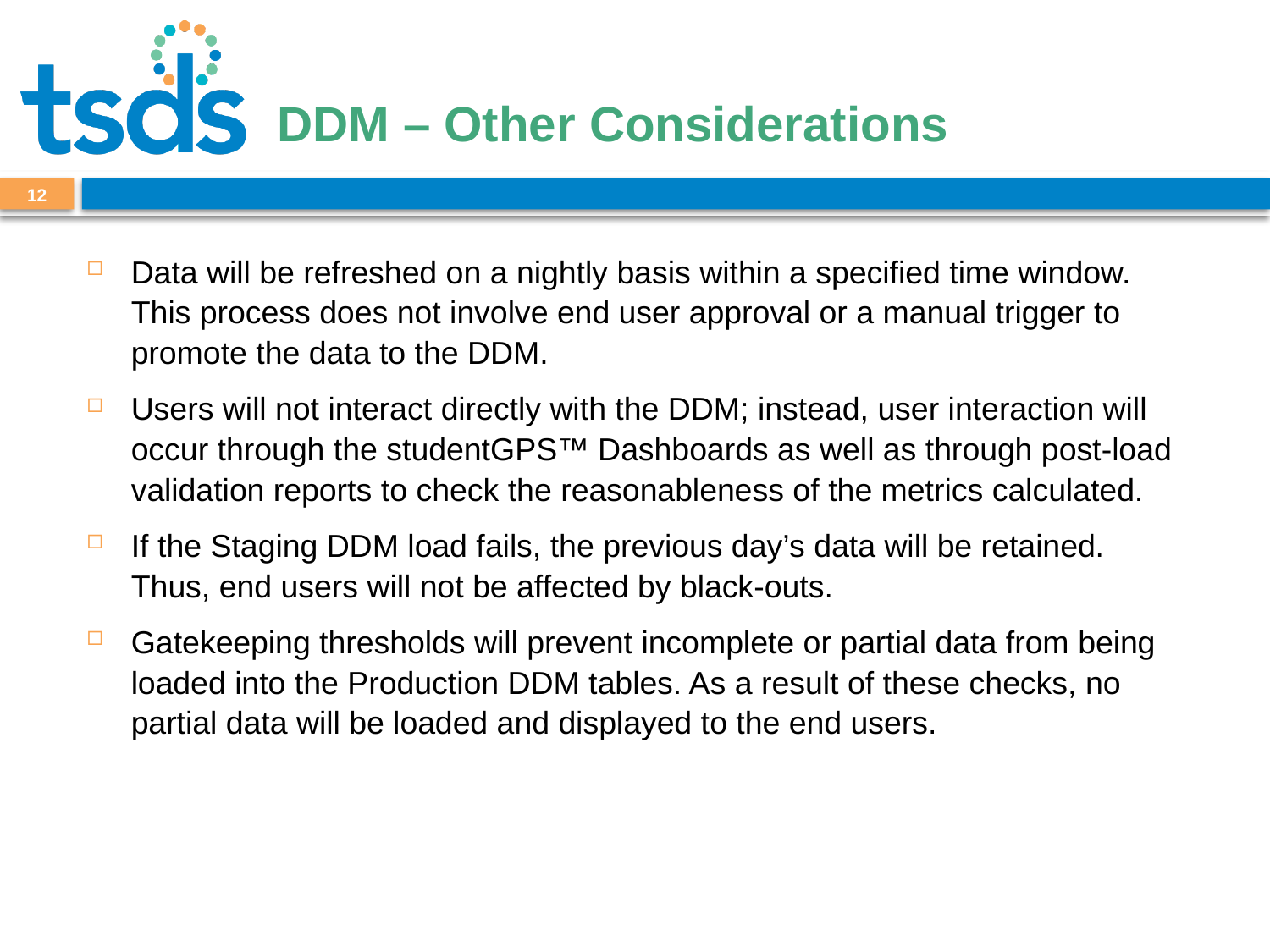

# DDM – Other Considerations
12
Data will be refreshed on a nightly basis within a specified time window. This process does not involve end user approval or a manual trigger to promote the data to the DDM.
Users will not interact directly with the DDM; instead, user interaction will occur through the studentGPS™ Dashboards as well as through post-load validation reports to check the reasonableness of the metrics calculated.
If the Staging DDM load fails, the previous day’s data will be retained.  Thus, end users will not be affected by black-outs.
Gatekeeping thresholds will prevent incomplete or partial data from being loaded into the Production DDM tables. As a result of these checks, no partial data will be loaded and displayed to the end users.